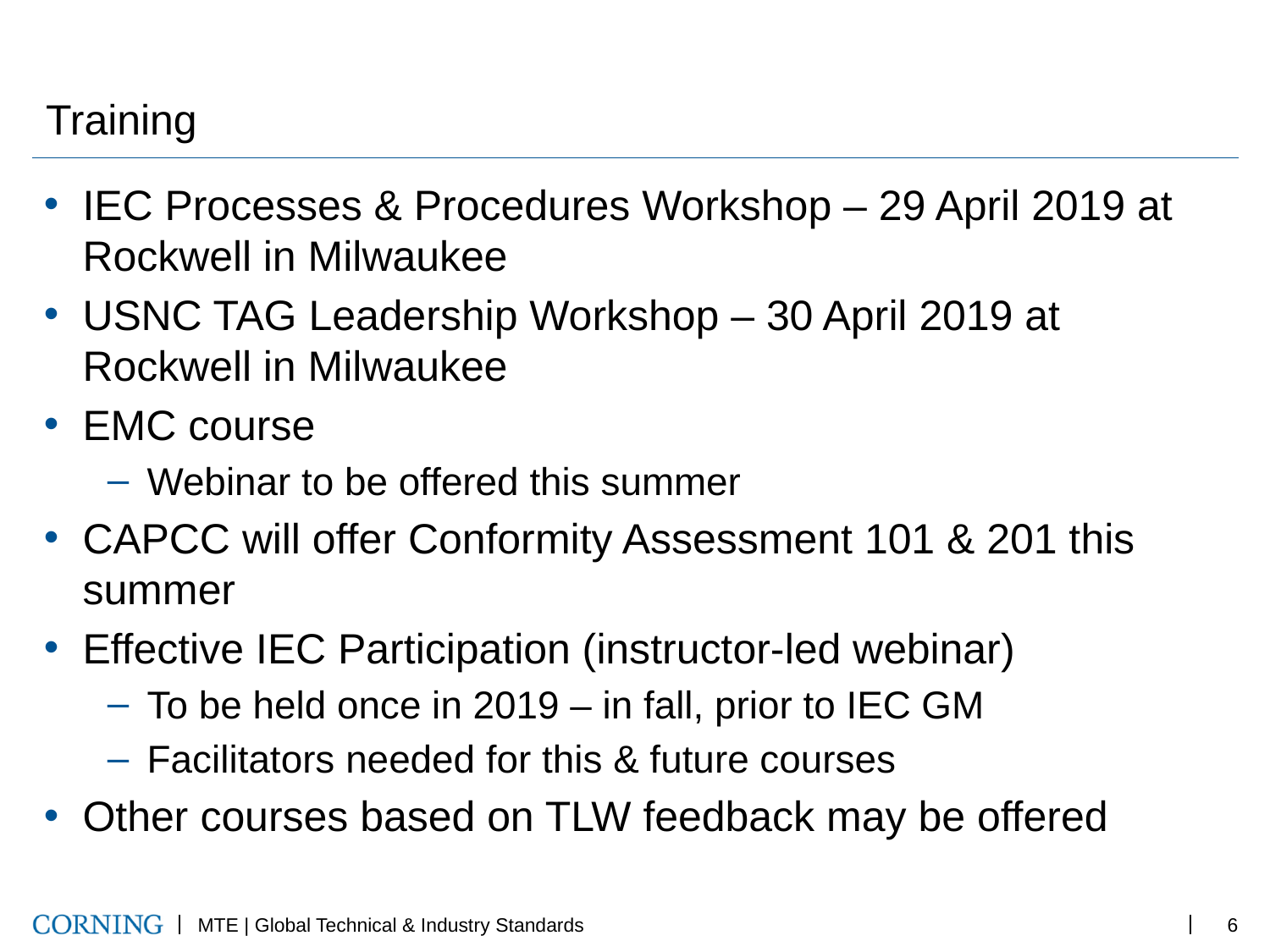

# Training
IEC Processes & Procedures Workshop – 29 April 2019 at Rockwell in Milwaukee
USNC TAG Leadership Workshop – 30 April 2019 at Rockwell in Milwaukee
EMC course
Webinar to be offered this summer
CAPCC will offer Conformity Assessment 101 & 201 this summer
Effective IEC Participation (instructor-led webinar)
To be held once in 2019 – in fall, prior to IEC GM
Facilitators needed for this & future courses
Other courses based on TLW feedback may be offered